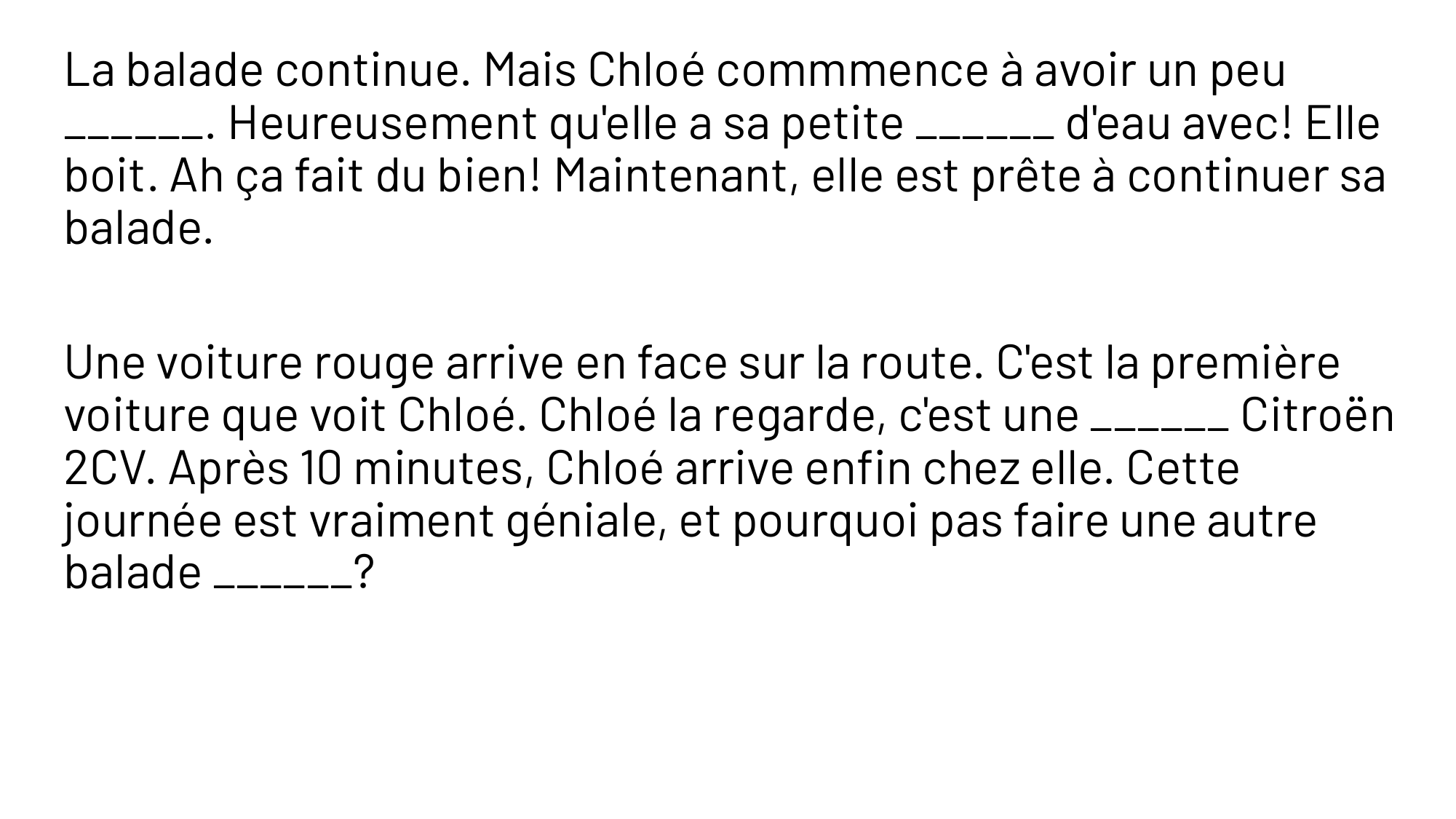

La balade continue. Mais Chloé commmence à avoir un peu ______. Heureusement qu'elle a sa petite ______ d'eau avec! Elle boit. Ah ça fait du bien! Maintenant, elle est prête à continuer sa balade.

Une voiture rouge arrive en face sur la route. C'est la première voiture que voit Chloé. Chloé la regarde, c'est une ______ Citroën 2CV. Après 10 minutes, Chloé arrive enfin chez elle. Cette journée est vraiment géniale, et pourquoi pas faire une autre balade ______?